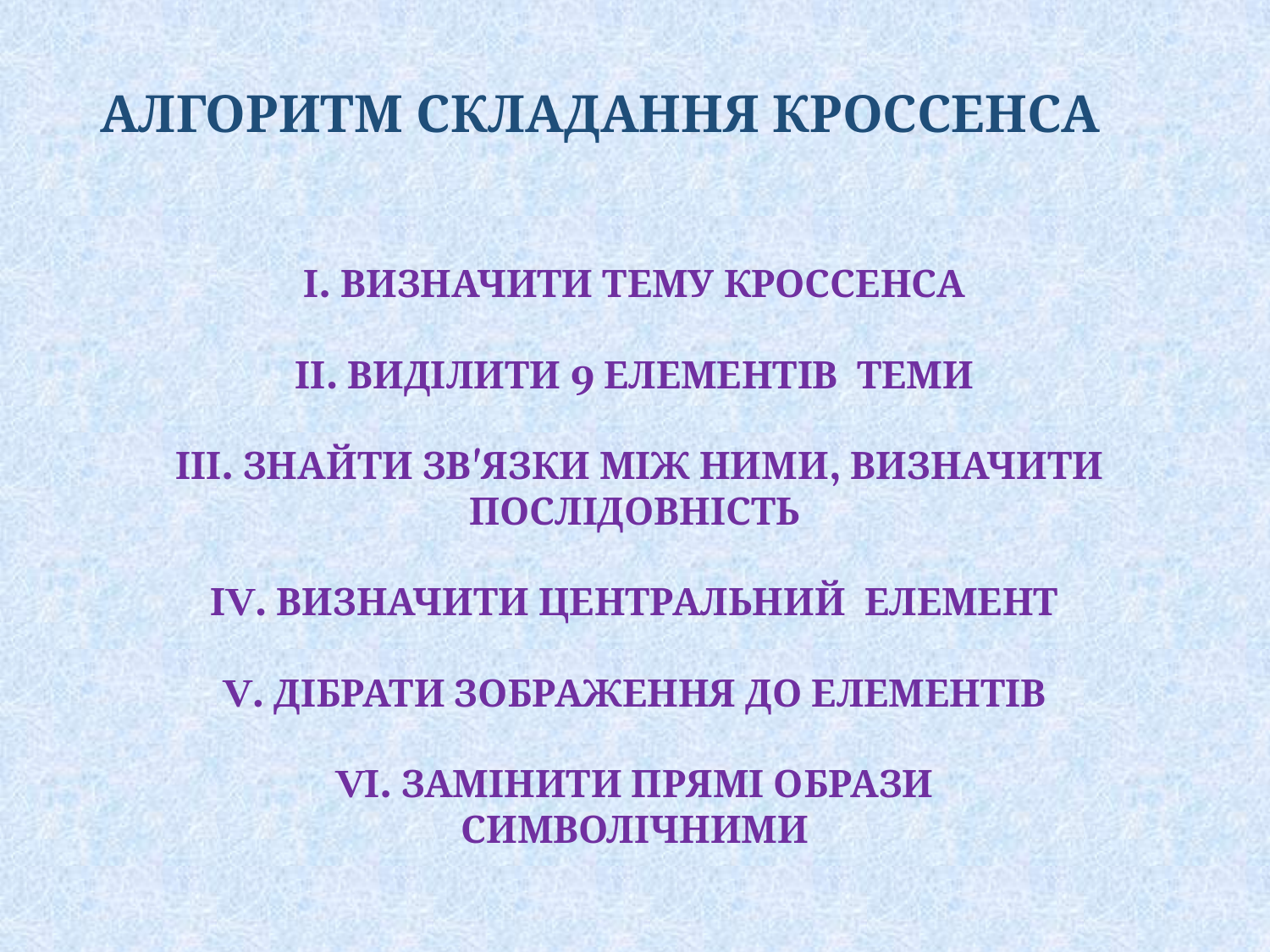

# АЛГОРИТМ СКЛАДАННЯ КРОССЕНСА
І. ВИЗНАЧИТИ ТЕМУ КРОССЕНСА

ІІ. ВИДІЛИТИ 9 ЕЛЕМЕНТІВ  ТЕМИ

 ІІІ. ЗНАЙТИ ЗВ'ЯЗКИ МІЖ НИМИ, ВИЗНАЧИТИ
ПОСЛІДОВНІСТЬ

ІV. ВИЗНАЧИТИ ЦЕНТРАЛЬНИЙ  ЕЛЕМЕНТ

V. ДІБРАТИ ЗОБРАЖЕННЯ ДО ЕЛЕМЕНТІВ

VІ. ЗАМІНИТИ ПРЯМІ ОБРАЗИ
СИМВОЛІЧНИМИ